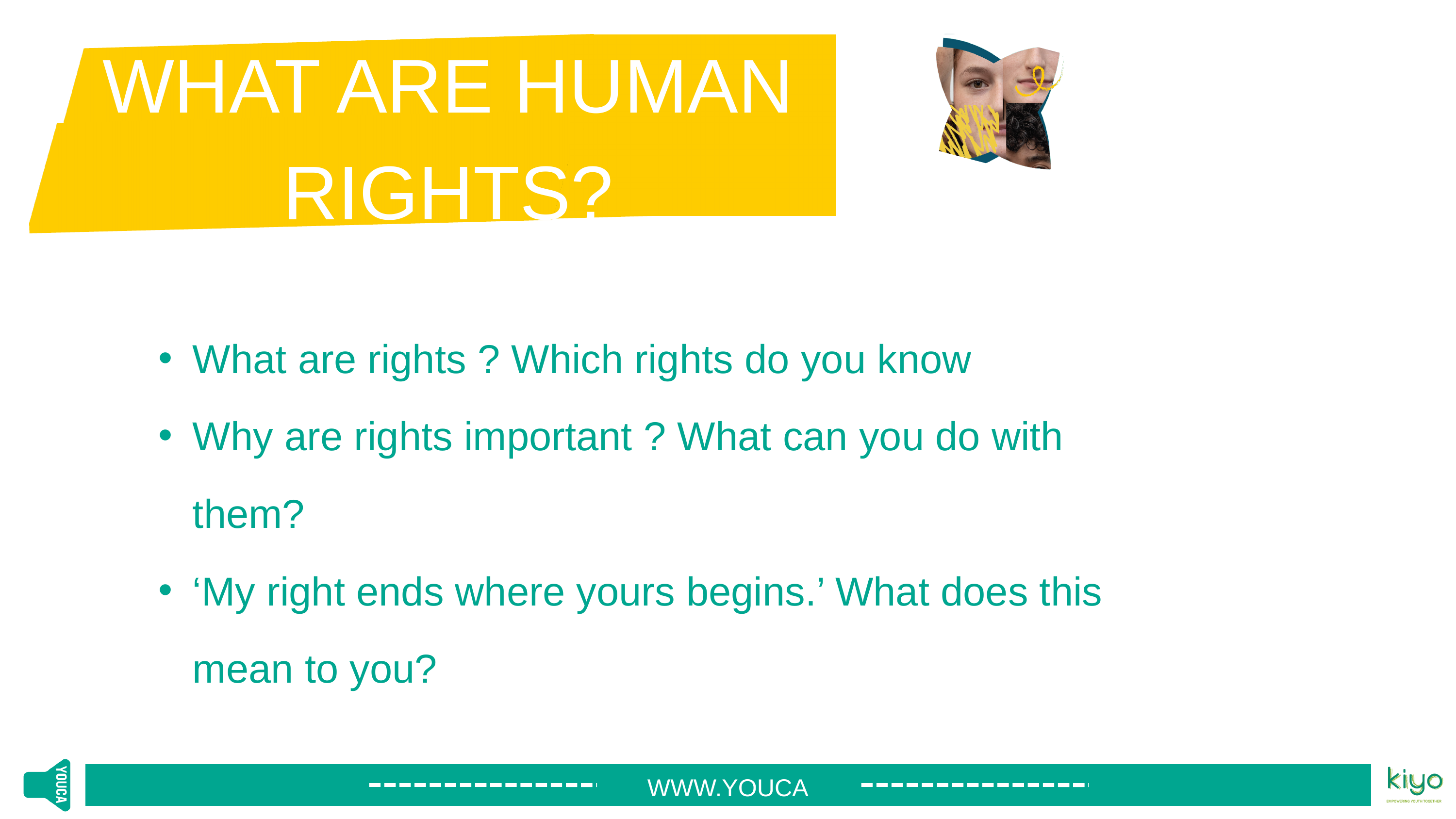

WHAT ARE HUMAN RIGHTS?

What are rights ? Which rights do you know
Why are rights important ? What can you do with them?
‘My right ends where yours begins.’ What does this mean to you?

WWW.YOUCA.BE